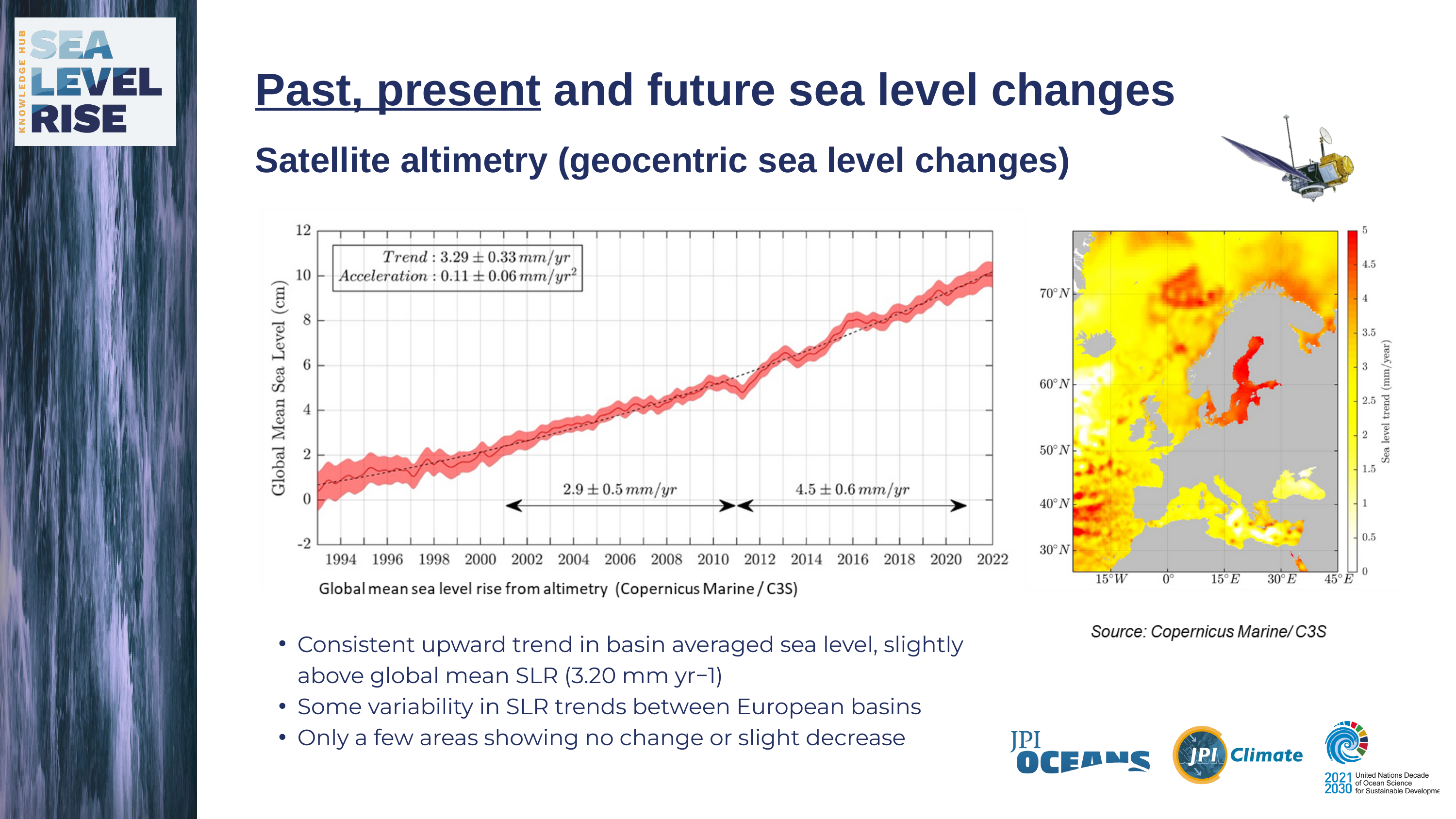

Past, present and future sea level changes

Satellite altimetry (geocentric sea level changes)

Consistent upward trend in basin averaged sea level, slightly above global mean SLR (3.20 mm yr−1)
Some variability in SLR trends between European basins
Only a few areas showing no change or slight decrease